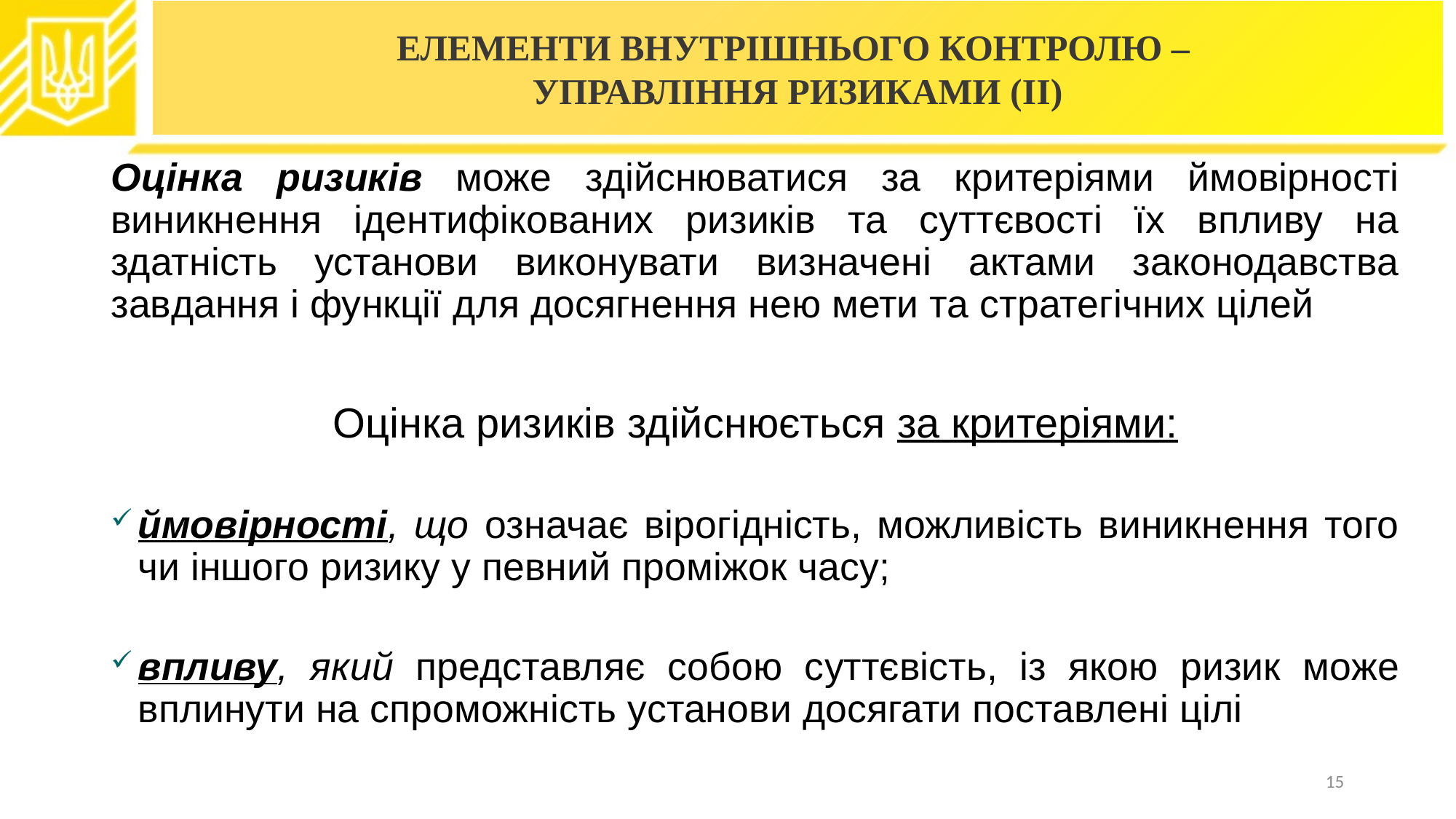

# ЕЛЕМЕНТИ ВНУТРІШНЬОГО КОНТРОЛЮ – УПРАВЛІННЯ РИЗИКАМИ (ІІ)
Оцінка ризиків може здійснюватися за критеріями ймовірності виникнення ідентифікованих ризиків та суттєвості їх впливу на здатність установи виконувати визначені актами законодавства завдання і функції для досягнення нею мети та стратегічних цілей

Оцінка ризиків здійснюється за критеріями:

ймовірності, що означає вірогідність, можливість виникнення того чи іншого ризику у певний проміжок часу;

впливу, який представляє собою суттєвість, із якою ризик може вплинути на спроможність установи досягати поставлені цілі

15